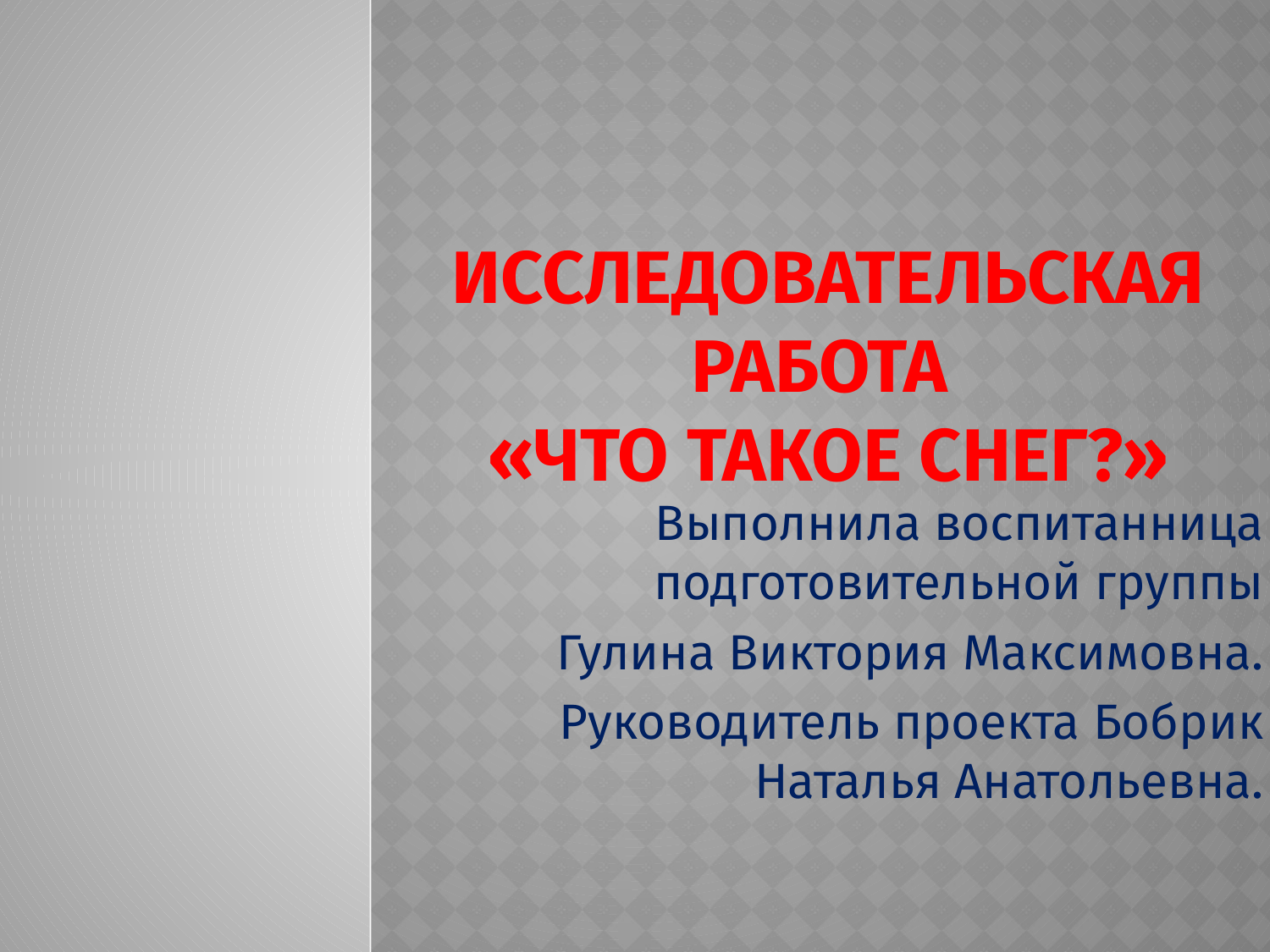

# Исследовательская работа «Что такое снег?»
Выполнила воспитанница подготовительной группы
 Гулина Виктория Максимовна.
Руководитель проекта Бобрик Наталья Анатольевна.